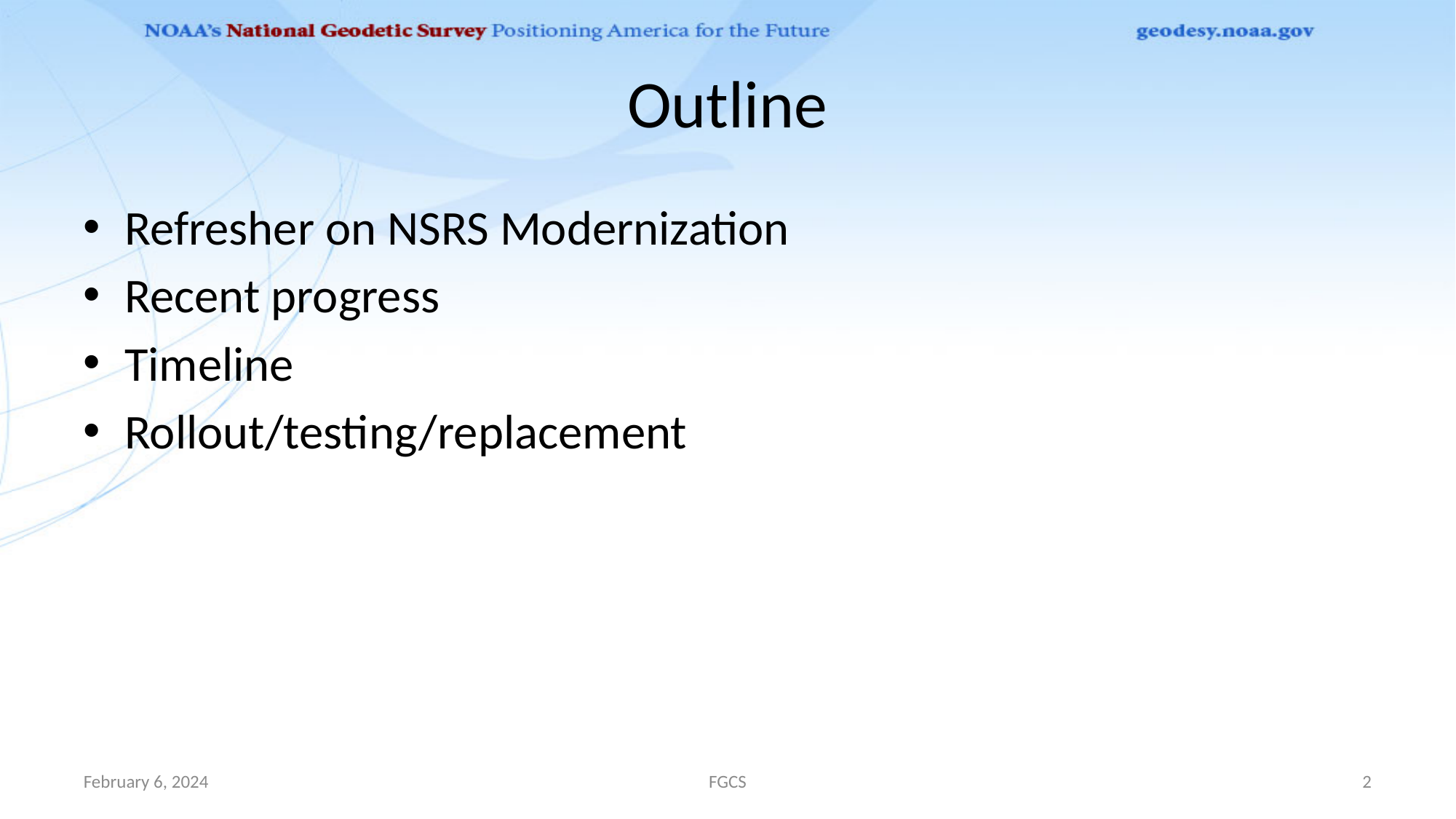

# Outline
Refresher on NSRS Modernization
Recent progress
Timeline
Rollout/testing/replacement
February 6, 2024
FGCS
2